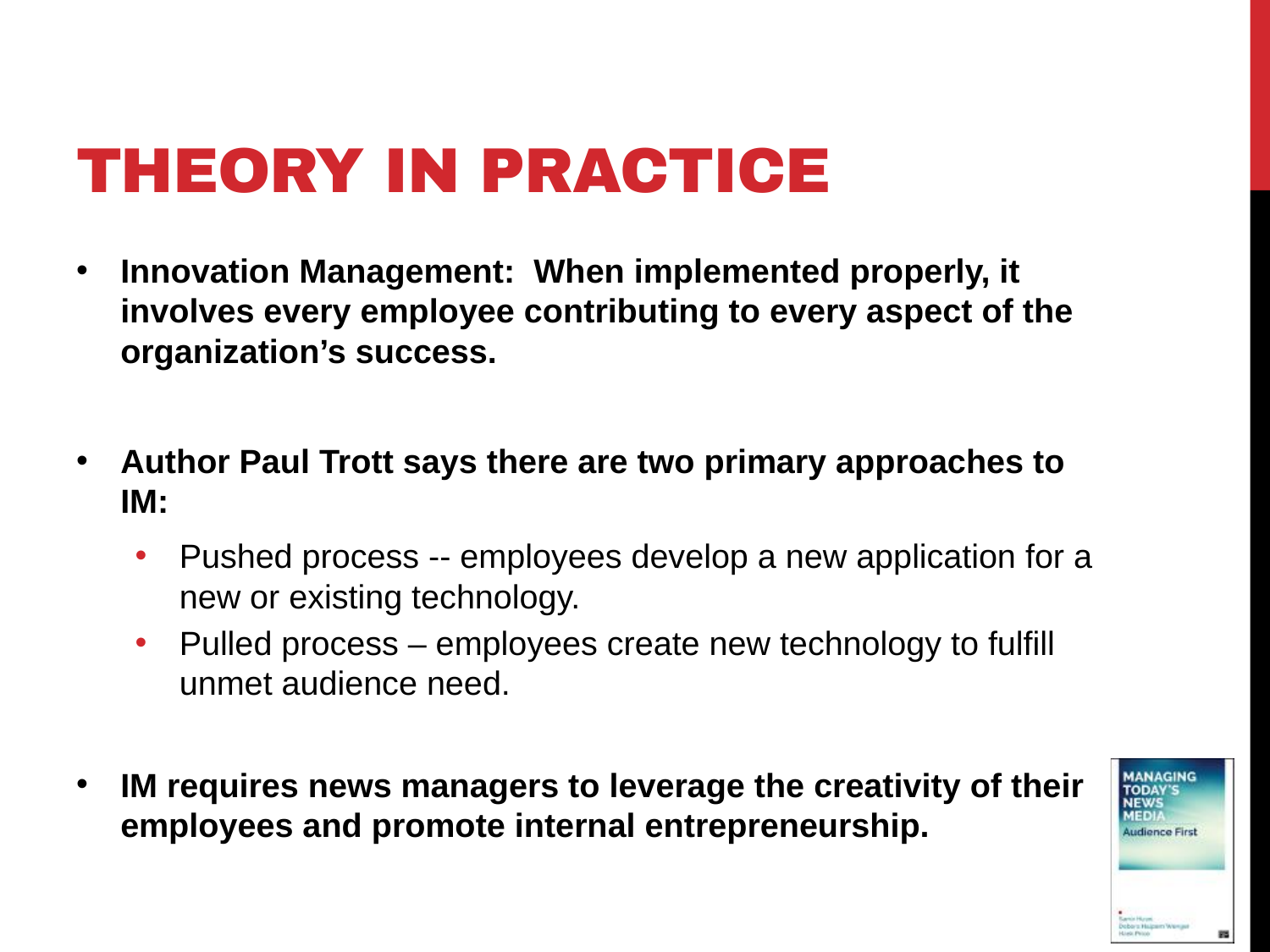

# Theory in practice
Innovation Management:  When implemented properly, it involves every employee contributing to every aspect of the organization’s success.

Author Paul Trott says there are two primary approaches to IM:
Pushed process -- employees develop a new application for a new or existing technology.
Pulled process – employees create new technology to fulfill unmet audience need.

IM requires news managers to leverage the creativity of their employees and promote internal entrepreneurship.